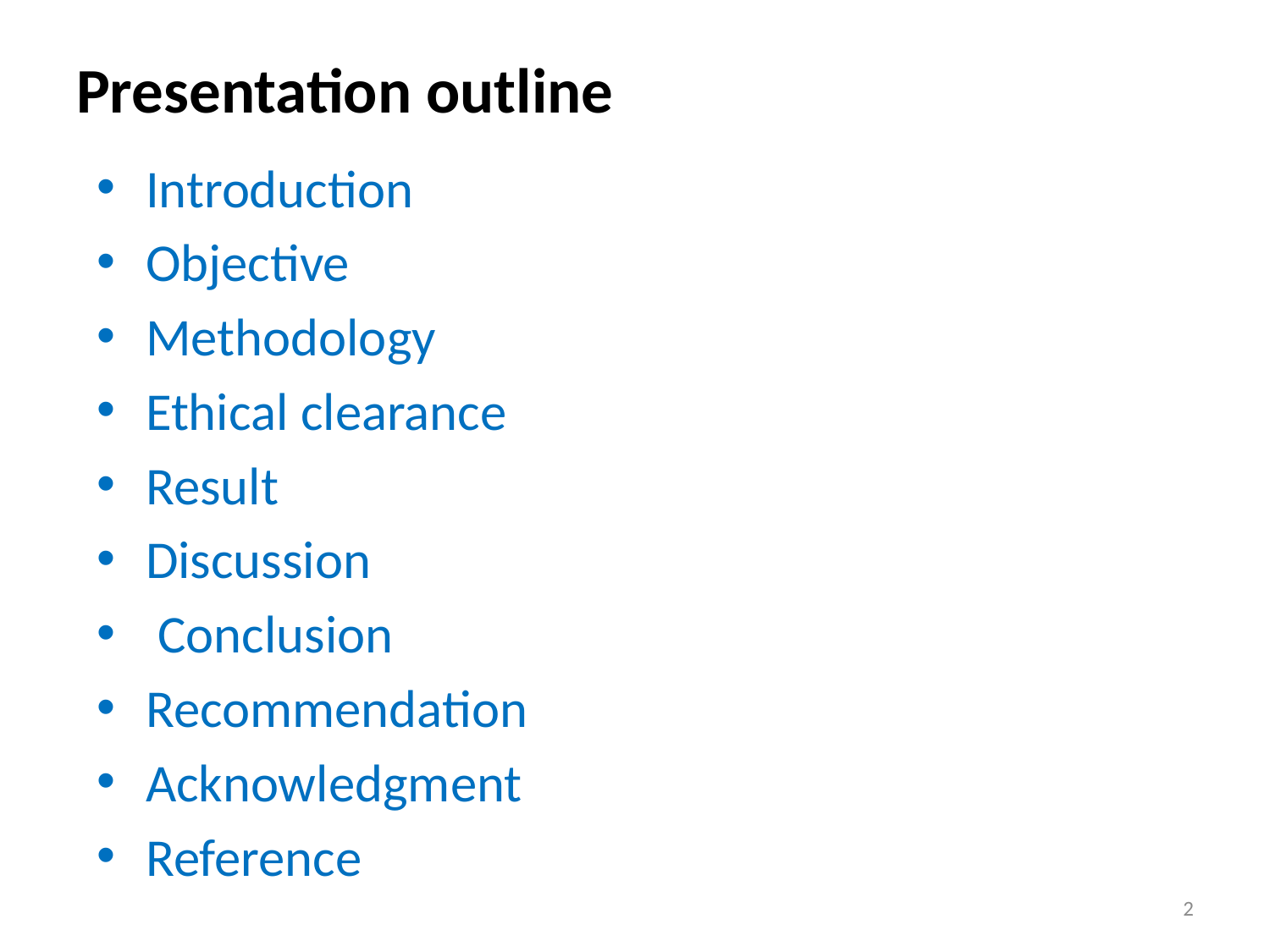

# Presentation outline
Introduction
Objective
Methodology
Ethical clearance
Result
Discussion
 Conclusion
Recommendation
Acknowledgment
Reference

2